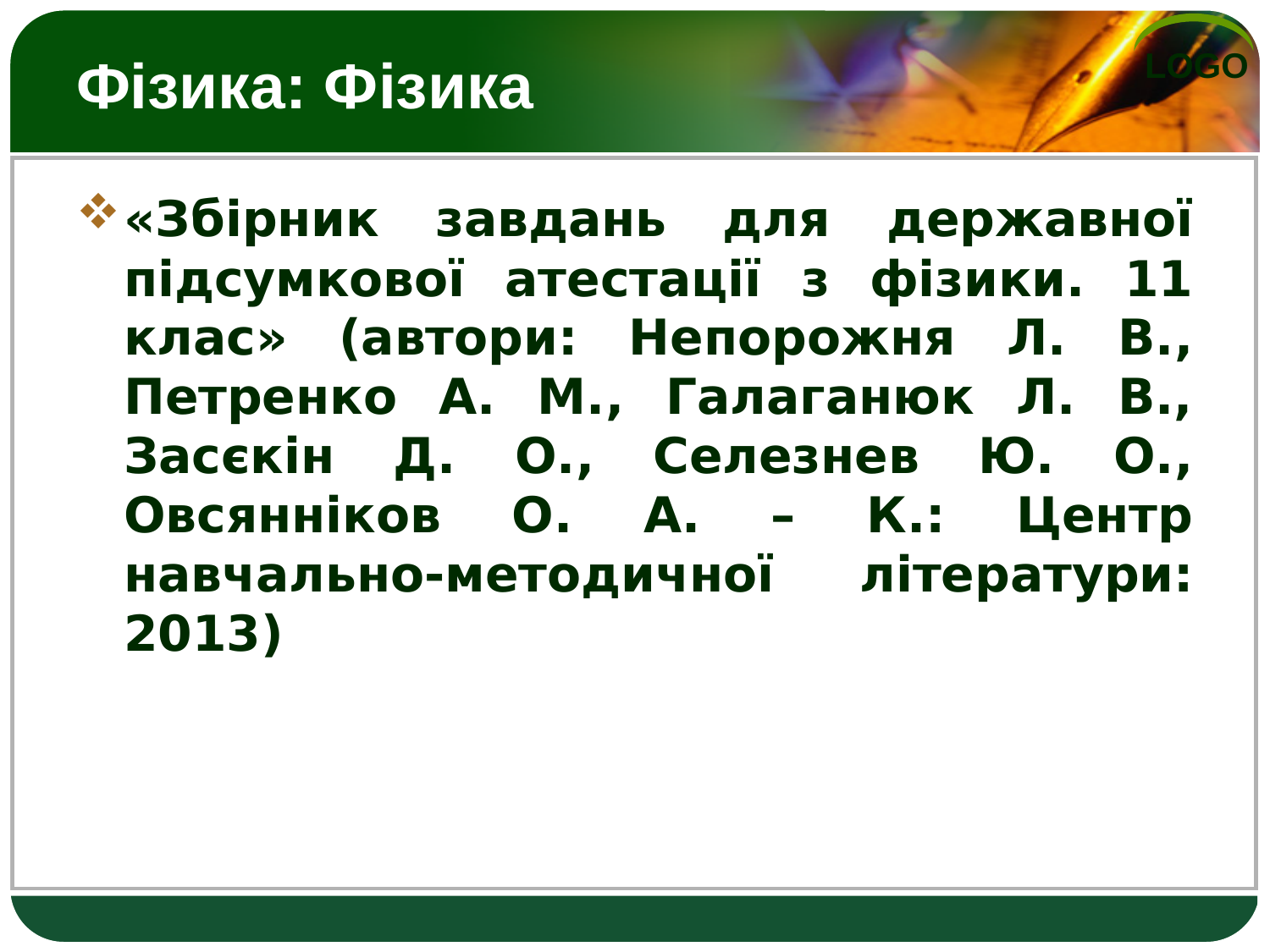

# Фізика: Фізика
«Збірник завдань для державної підсумкової атестації з фізики. 11 клас» (автори: Непорожня Л. В., Петренко А. М., Галаганюк Л. В., Засєкін Д. О., Селезнев Ю. О., Овсянніков О. А. – К.: Центр навчально-методичної літератури: 2013)